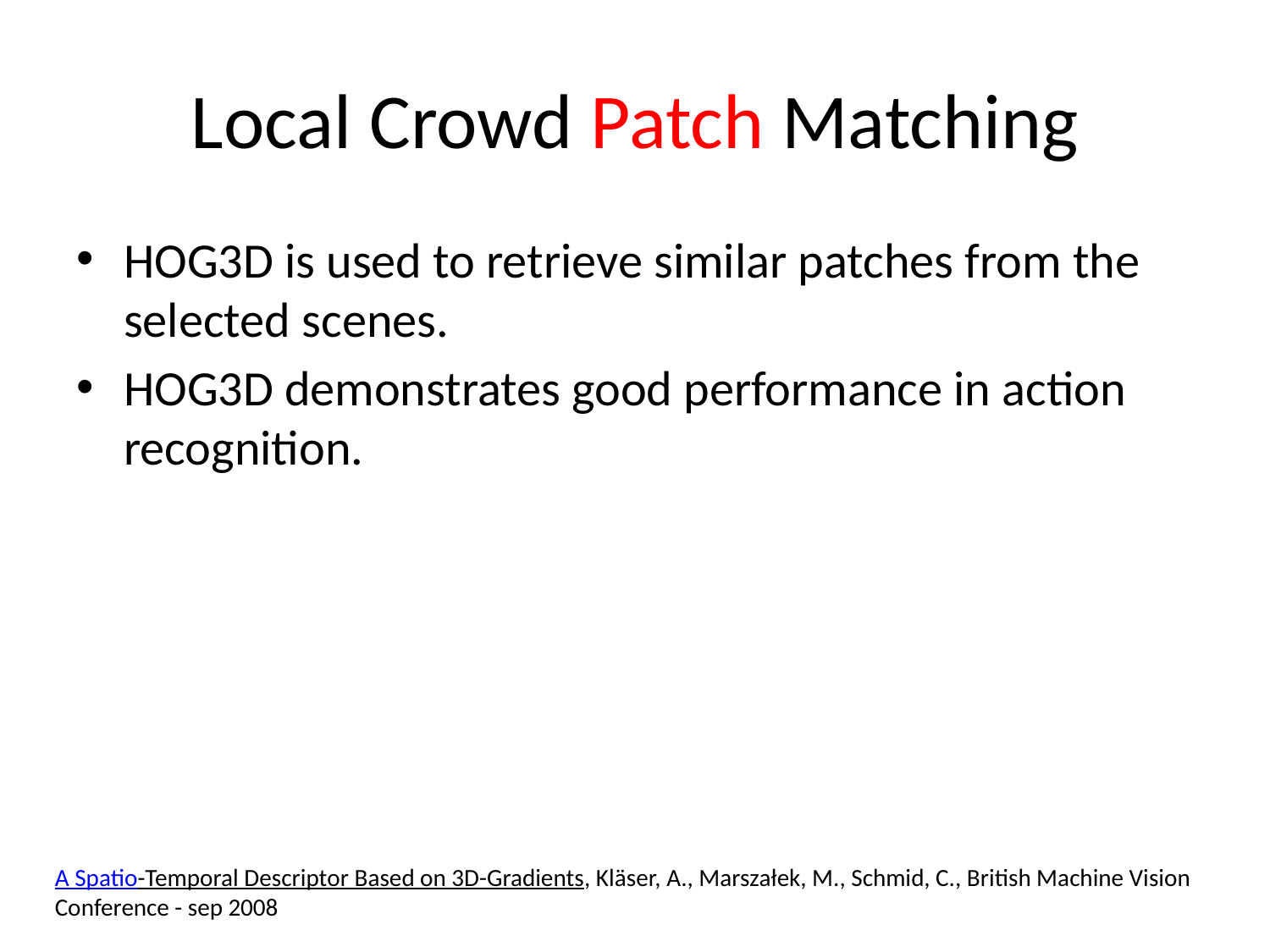

# Local Crowd Patch Matching
HOG3D is used to retrieve similar patches from the selected scenes.
HOG3D demonstrates good performance in action recognition.
A Spatio-Temporal Descriptor Based on 3D-Gradients, Kläser, A., Marszałek, M., Schmid, C., British Machine Vision Conference - sep 2008